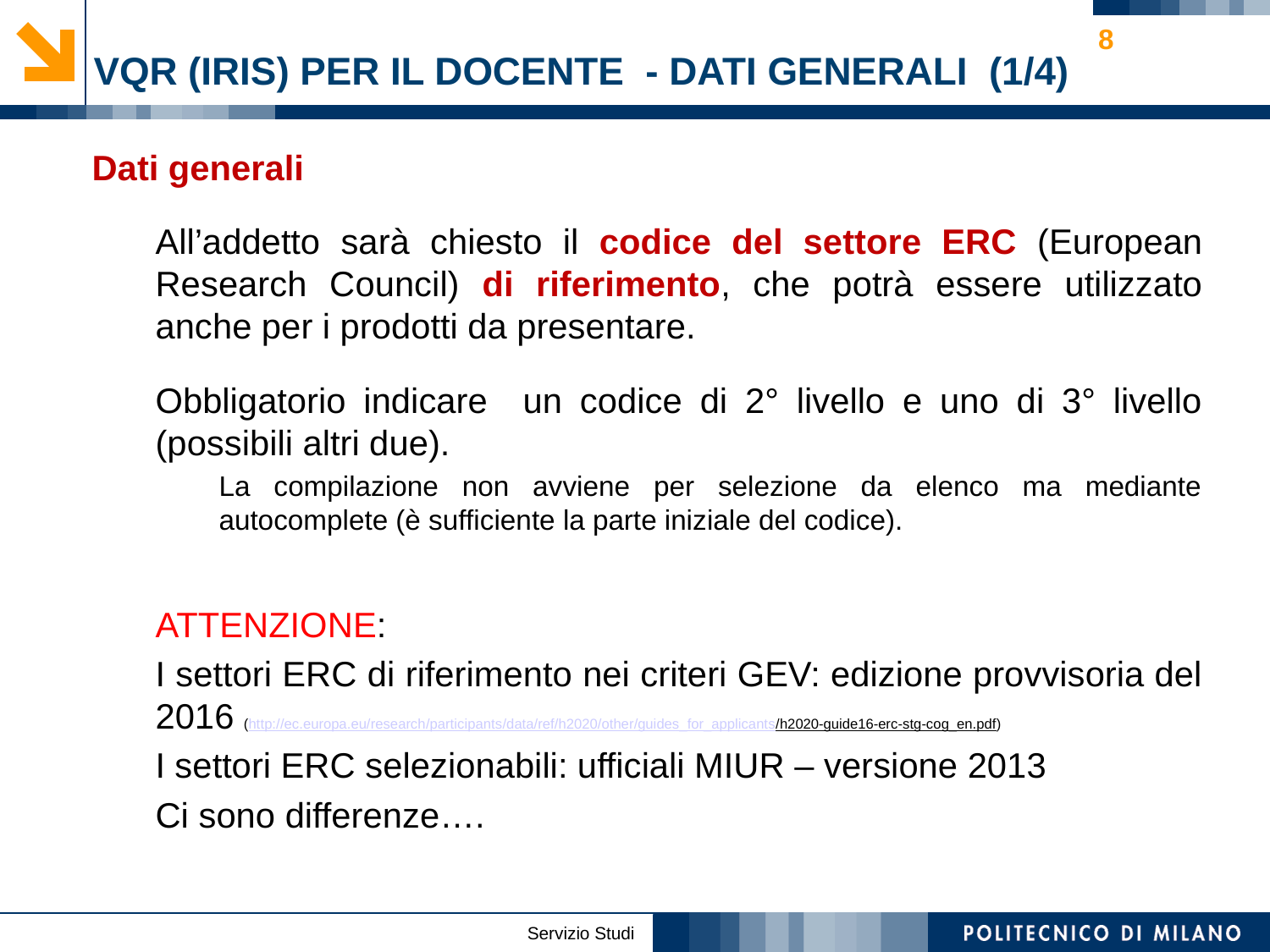

# VQR (IRIS) per il docente  - dati generali  (1/4)
8
Dati generali

All’addetto sarà chiesto il codice del settore ERC (European Research Council) di riferimento, che potrà essere utilizzato anche per i prodotti da presentare.

Obbligatorio indicare  un codice di 2° livello e uno di 3° livello (possibili altri due).
La compilazione non avviene per selezione da elenco ma mediante autocomplete (è sufficiente la parte iniziale del codice).

ATTENZIONE:
I settori ERC di riferimento nei criteri GEV: edizione provvisoria del 2016 (http://ec.europa.eu/research/participants/data/ref/h2020/other/guides_for_applicants/h2020-guide16-erc-stg-cog_en.pdf)
I settori ERC selezionabili: ufficiali MIUR – versione 2013
Ci sono differenze….